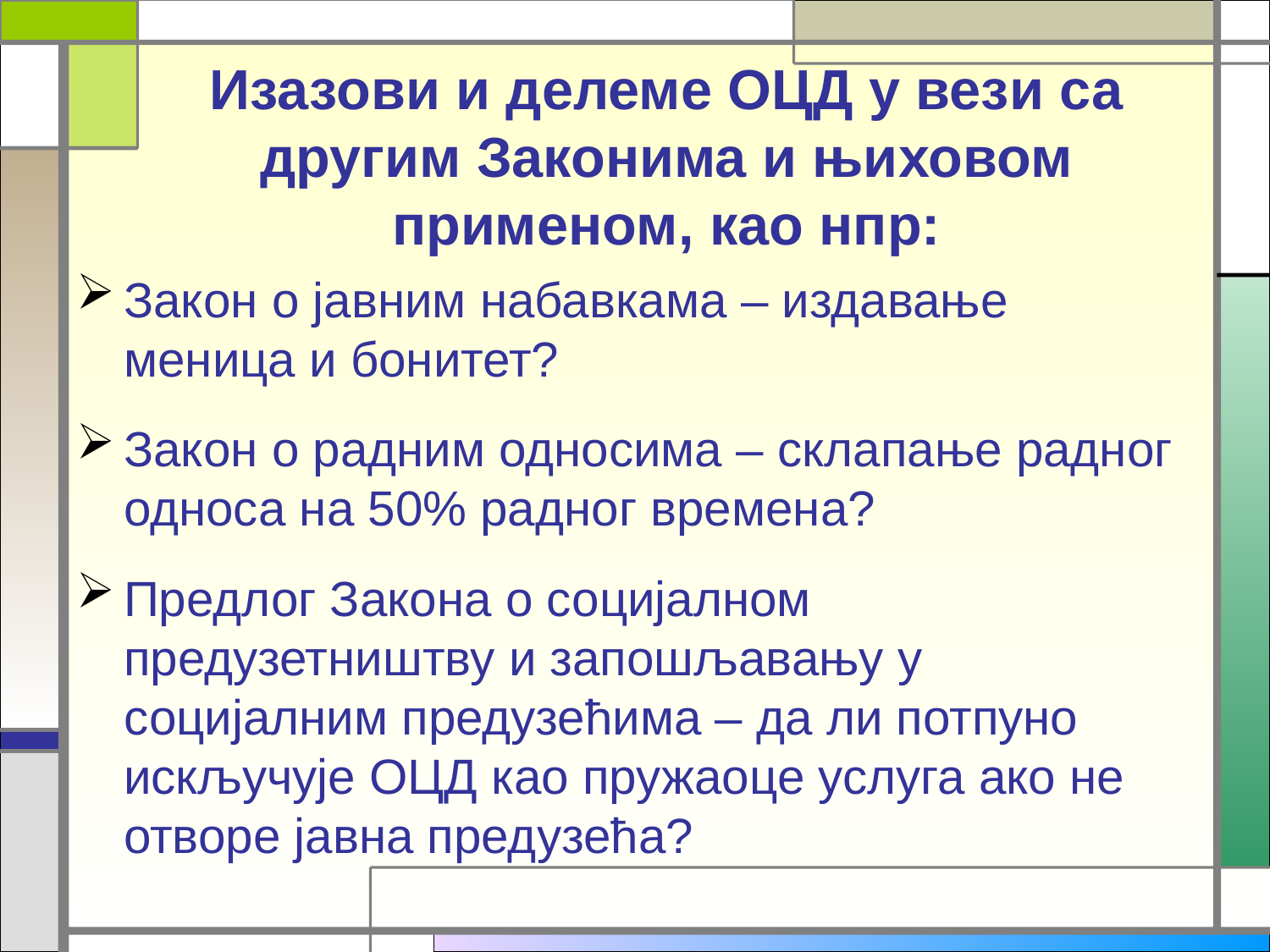

# Изазови и делеме ОЦД у вези са другим Законима и њиховом применом, као нпр:
Закон о јавним набавкама – издавање меница и бонитет?
Закон о радним односима – склапање радног односа на 50% радног времена?
Предлог Закона о социјалном предузетништву и запошљавању у социјалним предузећима – да ли потпуно искључује ОЦД као пружаоце услуга ако не отворе јавна предузећа?